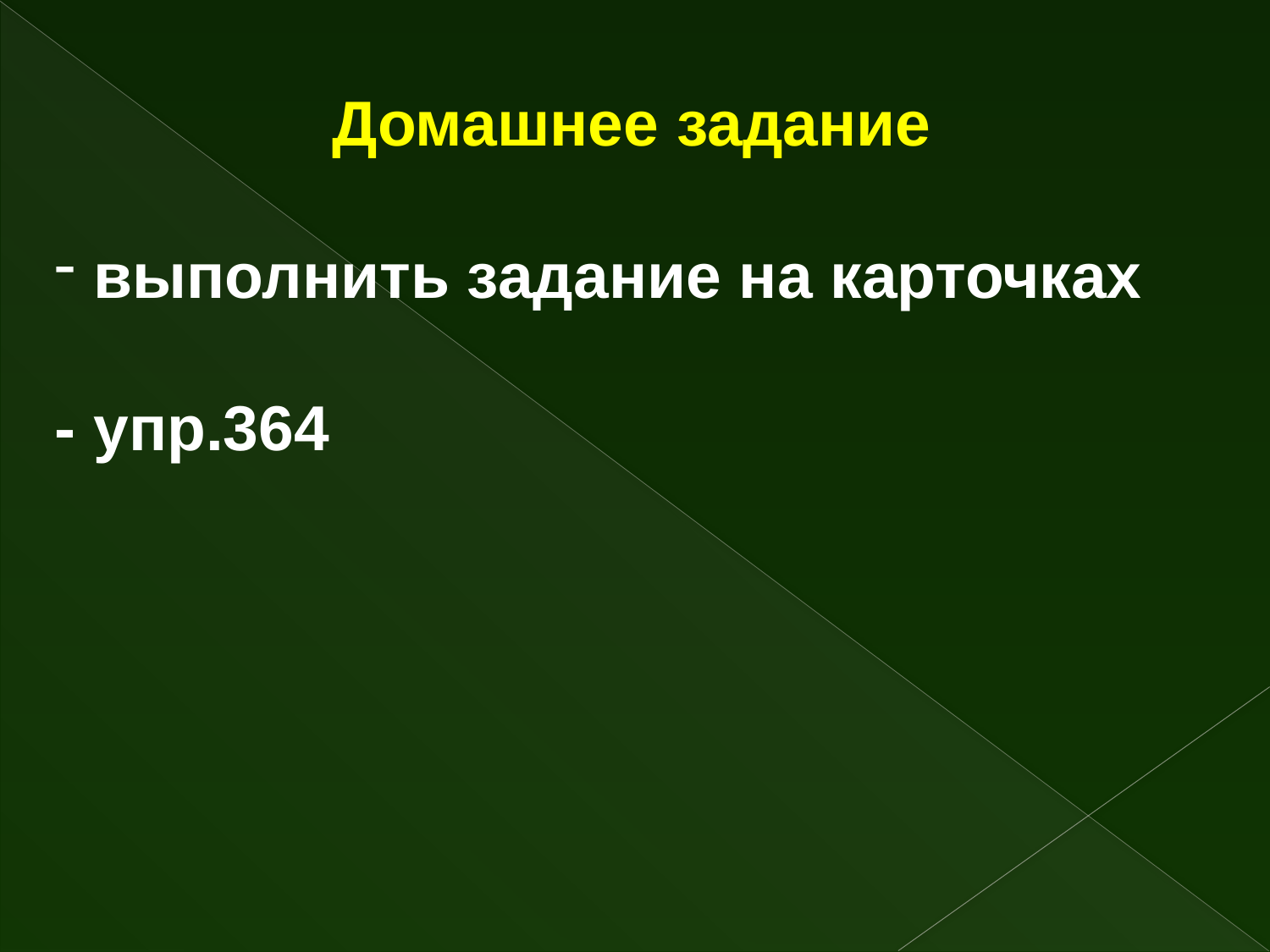

Домашнее задание

 выполнить задание на карточках

- упр.364